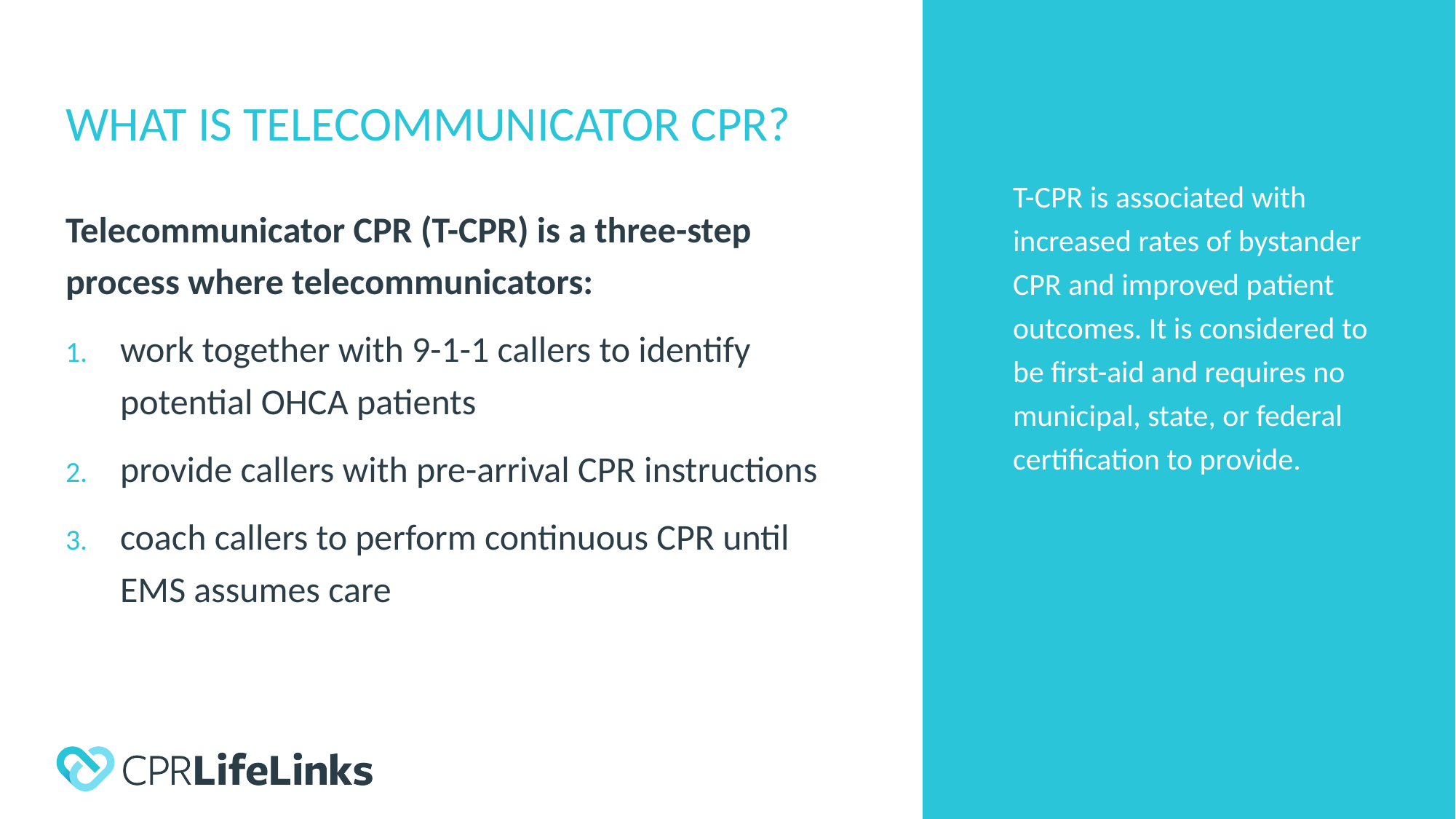

WHAT IS TELECOMMUNICATOR CPR?
T-CPR is associated with increased rates of bystander CPR and improved patient outcomes. It is considered to be first-aid and requires no municipal, state, or federal certification to provide.

Telecommunicator CPR (T-CPR) is a three-step process where telecommunicators:
work together with 9-1-1 callers to identify potential OHCA patients
provide callers with pre-arrival CPR instructions
coach callers to perform continuous CPR until EMS assumes care